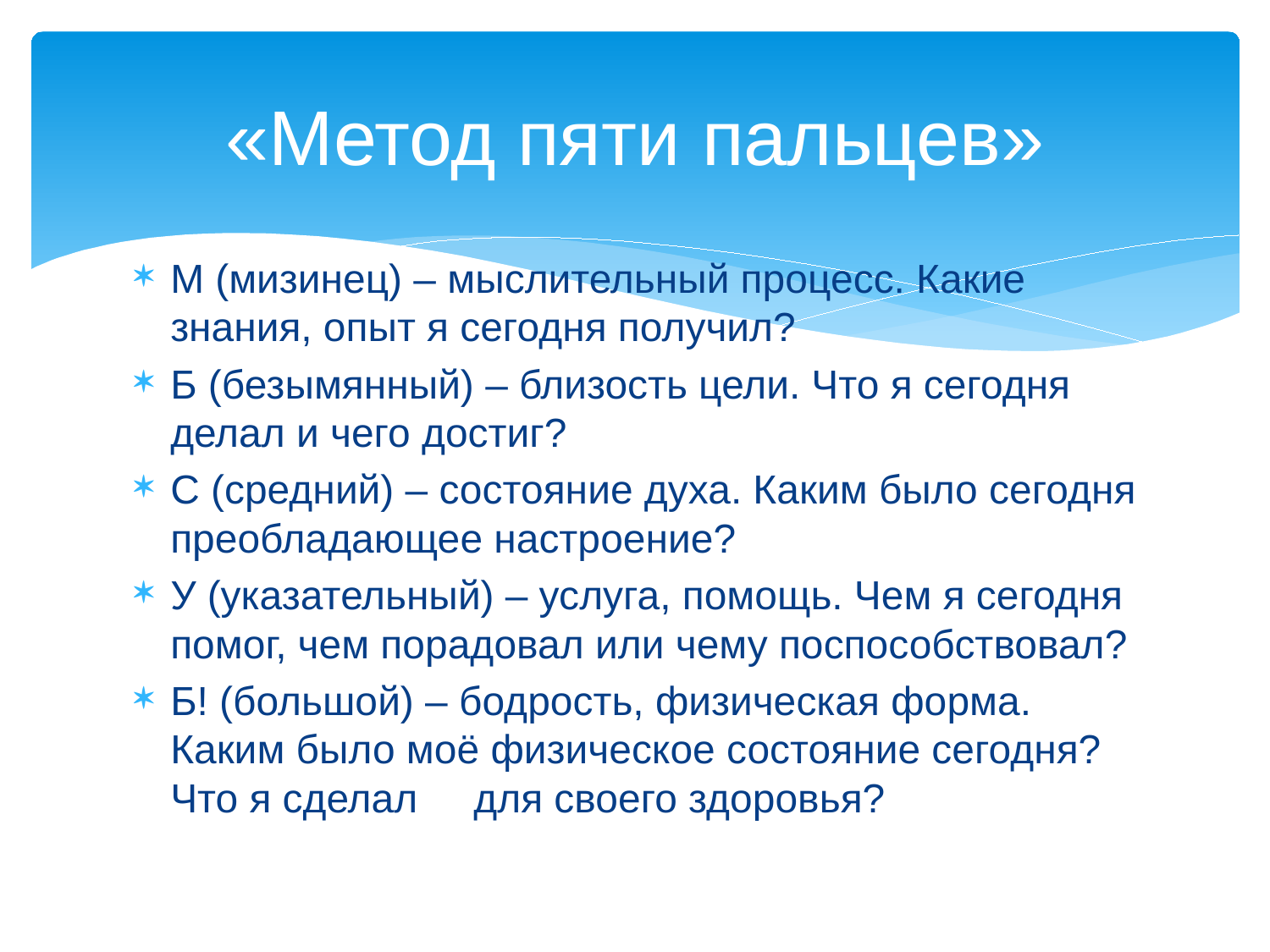

# «Метод пяти пальцев»
М (мизинец) – мыслительный процесс. Какие знания, опыт я сегодня получил?
Б (безымянный) – близость цели. Что я сегодня делал и чего достиг?
С (средний) – состояние духа. Каким было сегодня преобладающее настроение?
У (указательный) – услуга, помощь. Чем я сегодня помог, чем порадовал или чему поспособствовал?
Б! (большой) – бодрость, физическая форма. Каким было моё физическое состояние сегодня? Что я сделал     для своего здоровья?